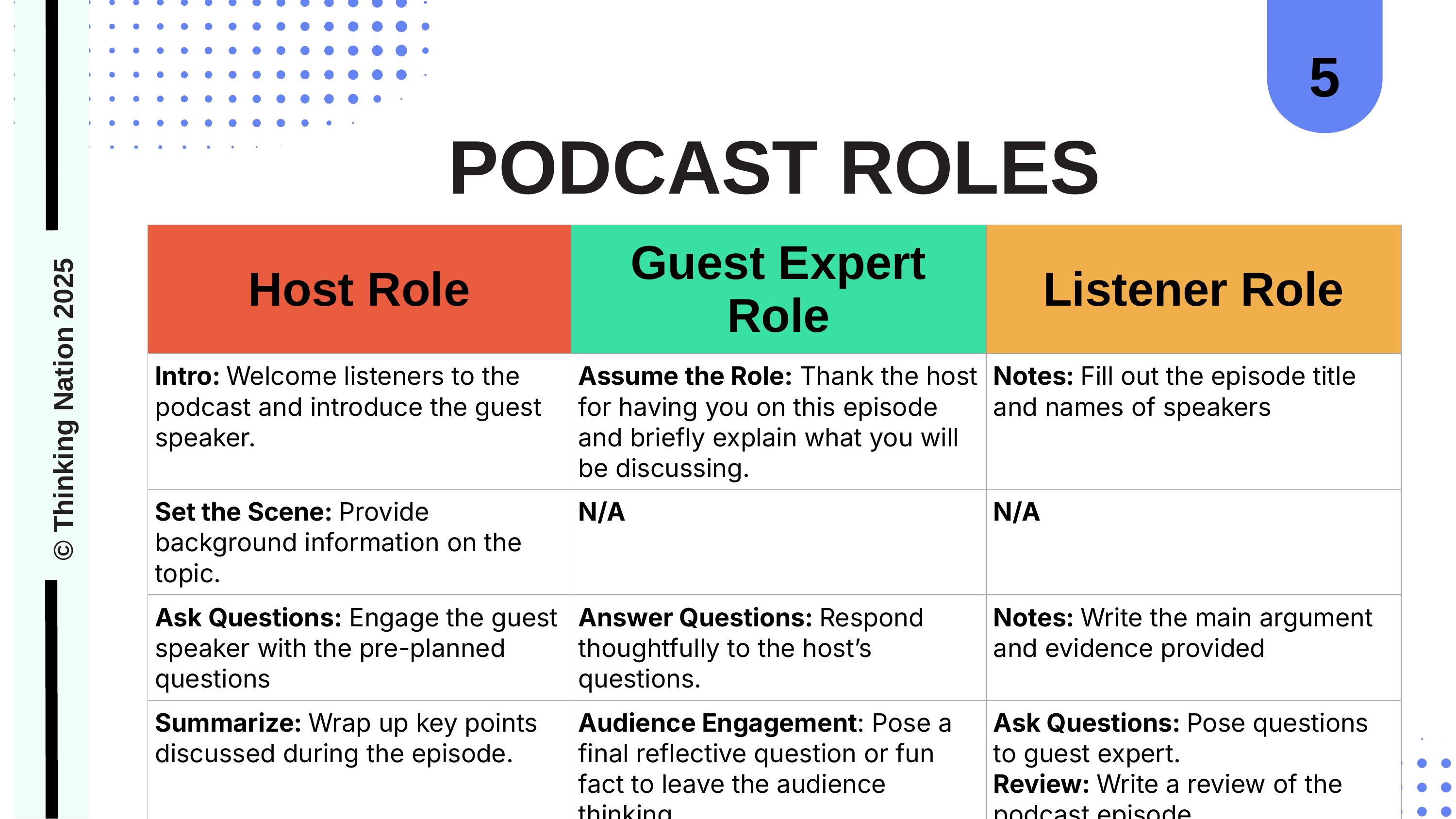

© Thinking Nation 2025

5

PODCAST ROLES
| Host Role | Guest Expert Role | Listener Role |
| --- | --- | --- |
| Intro: Welcome listeners to the podcast and introduce the guest speaker. | Assume the Role: Thank the host for having you on this episode and briefly explain what you will be discussing. | Notes: Fill out the episode title and names of speakers |
| Set the Scene: Provide background information on the topic. | N/A | N/A |
| Ask Questions: Engage the guest speaker with the pre-planned questions | Answer Questions: Respond thoughtfully to the host’s questions. | Notes: Write the main argument and evidence provided |
| Summarize: Wrap up key points discussed during the episode. | Audience Engagement: Pose a final reflective question or fun fact to leave the audience thinking. | Ask Questions: Pose questions to guest expert. Review: Write a review of the podcast episode |